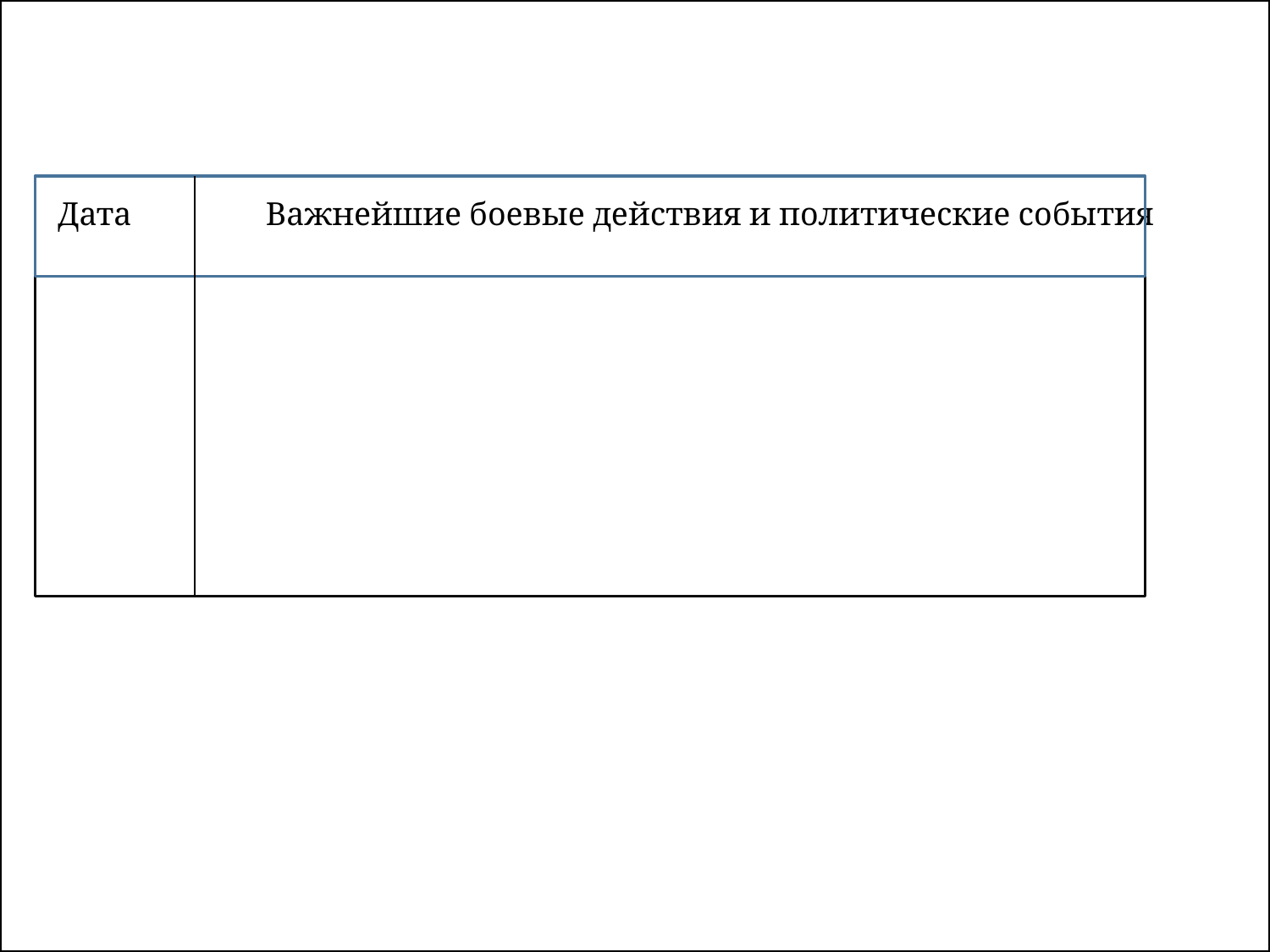

| Дата | Важнейшие боевые действия и политические события |
| --- | --- |
|  |  |
|  |
| --- |